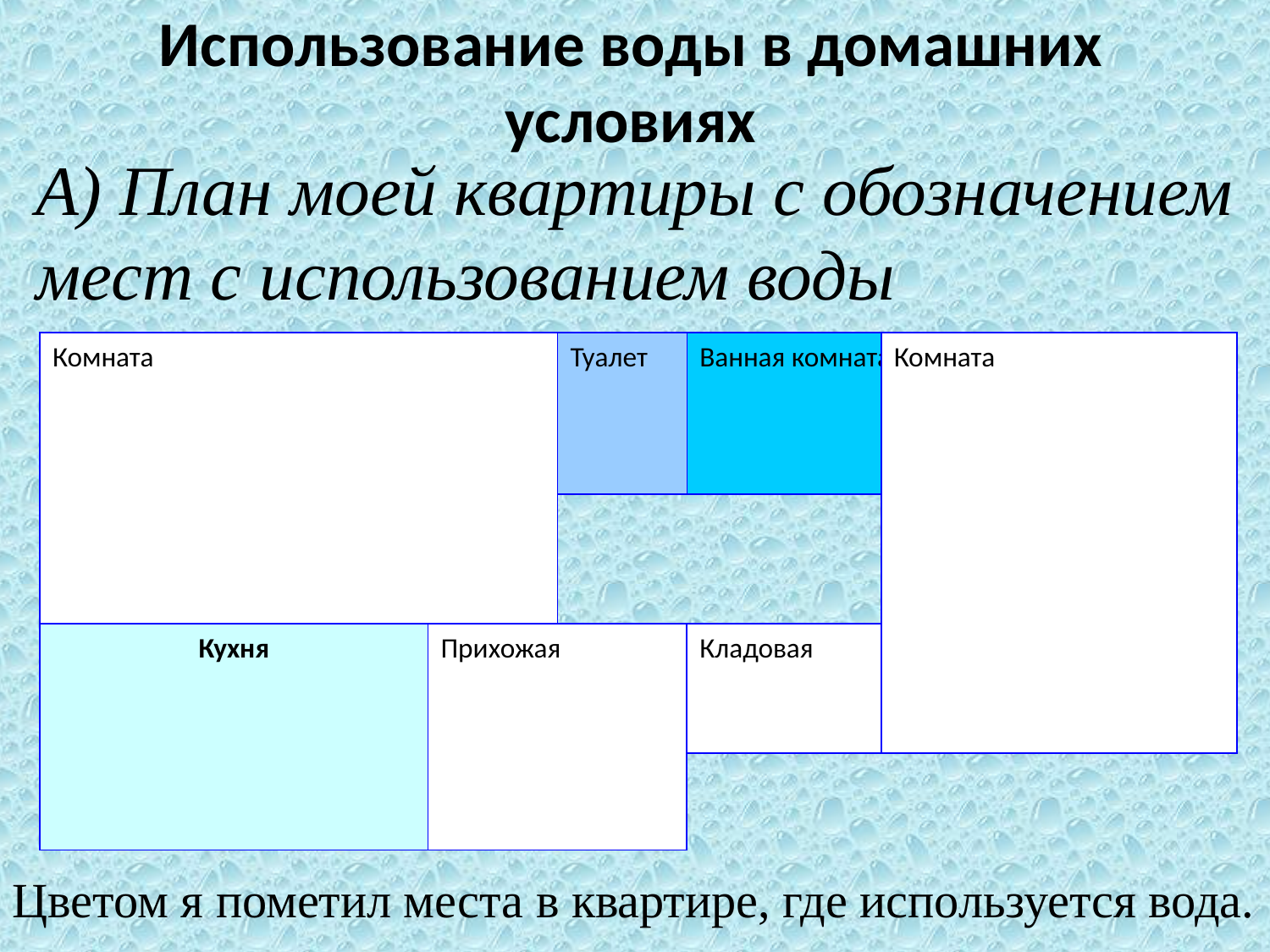

# Использование воды в домашних условиях
А) План моей квартиры с обозначением
мест с использованием воды

Комната
Туалет
Ванная комната
Комната
Кухня
Прихожая
Кладовая
Цветом я пометил места в квартире, где используется вода.